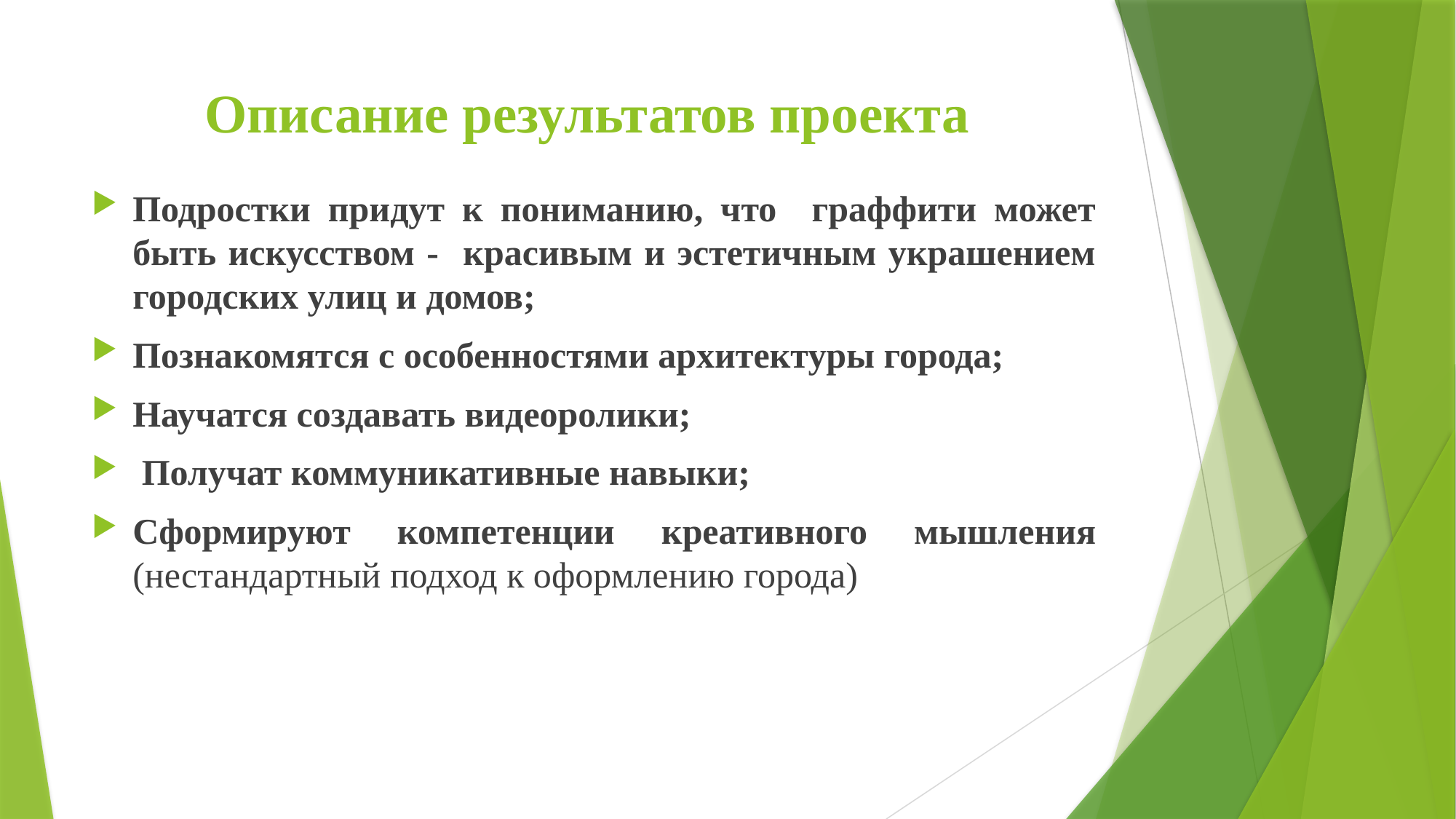

# Описание результатов проекта
Подростки придут к пониманию, что  граффити может быть искусством -  красивым и эстетичным украшением городских улиц и домов;
Познакомятся с особенностями архитектуры города;
Научатся создавать видеоролики;
 Получат коммуникативные навыки;
Сформируют компетенции креативного мышления (нестандартный подход к оформлению города)